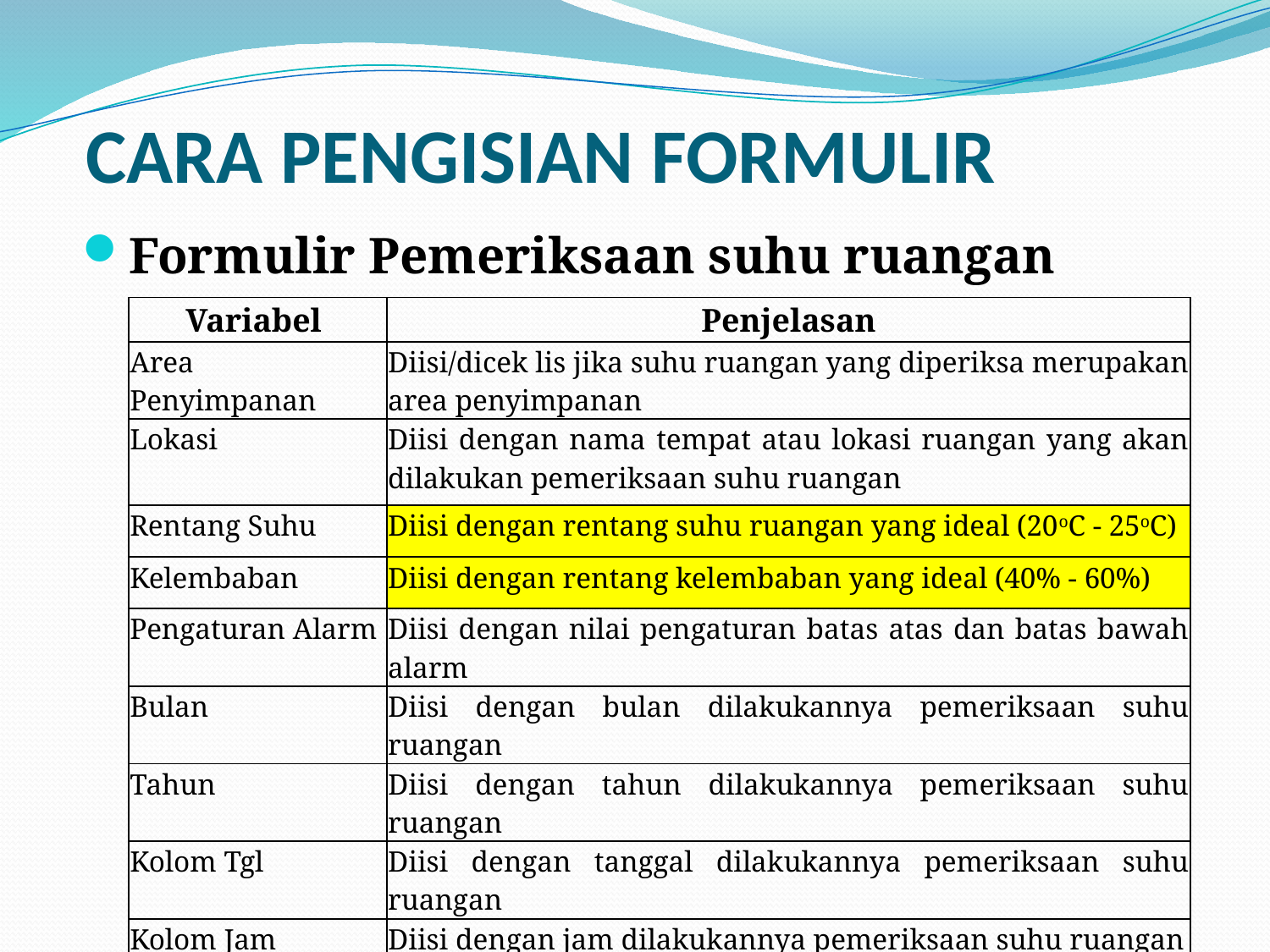

# CARA PENGISIAN FORMULIR
Formulir Pemeriksaan suhu ruangan

| Variabel | Penjelasan |
| --- | --- |
| Area Penyimpanan | Diisi/dicek lis jika suhu ruangan yang diperiksa merupakan area penyimpanan |
| Lokasi | Diisi dengan nama tempat atau lokasi ruangan yang akan dilakukan pemeriksaan suhu ruangan |
| Rentang Suhu | Diisi dengan rentang suhu ruangan yang ideal (20oC - 25oC) |
| Kelembaban | Diisi dengan rentang kelembaban yang ideal (40% - 60%) |
| Pengaturan Alarm | Diisi dengan nilai pengaturan batas atas dan batas bawah alarm |
| Bulan | Diisi dengan bulan dilakukannya pemeriksaan suhu ruangan |
| Tahun | Diisi dengan tahun dilakukannya pemeriksaan suhu ruangan |
| Kolom Tgl | Diisi dengan tanggal dilakukannya pemeriksaan suhu ruangan |
| Kolom Jam | Diisi dengan jam dilakukannya pemeriksaan suhu ruangan |